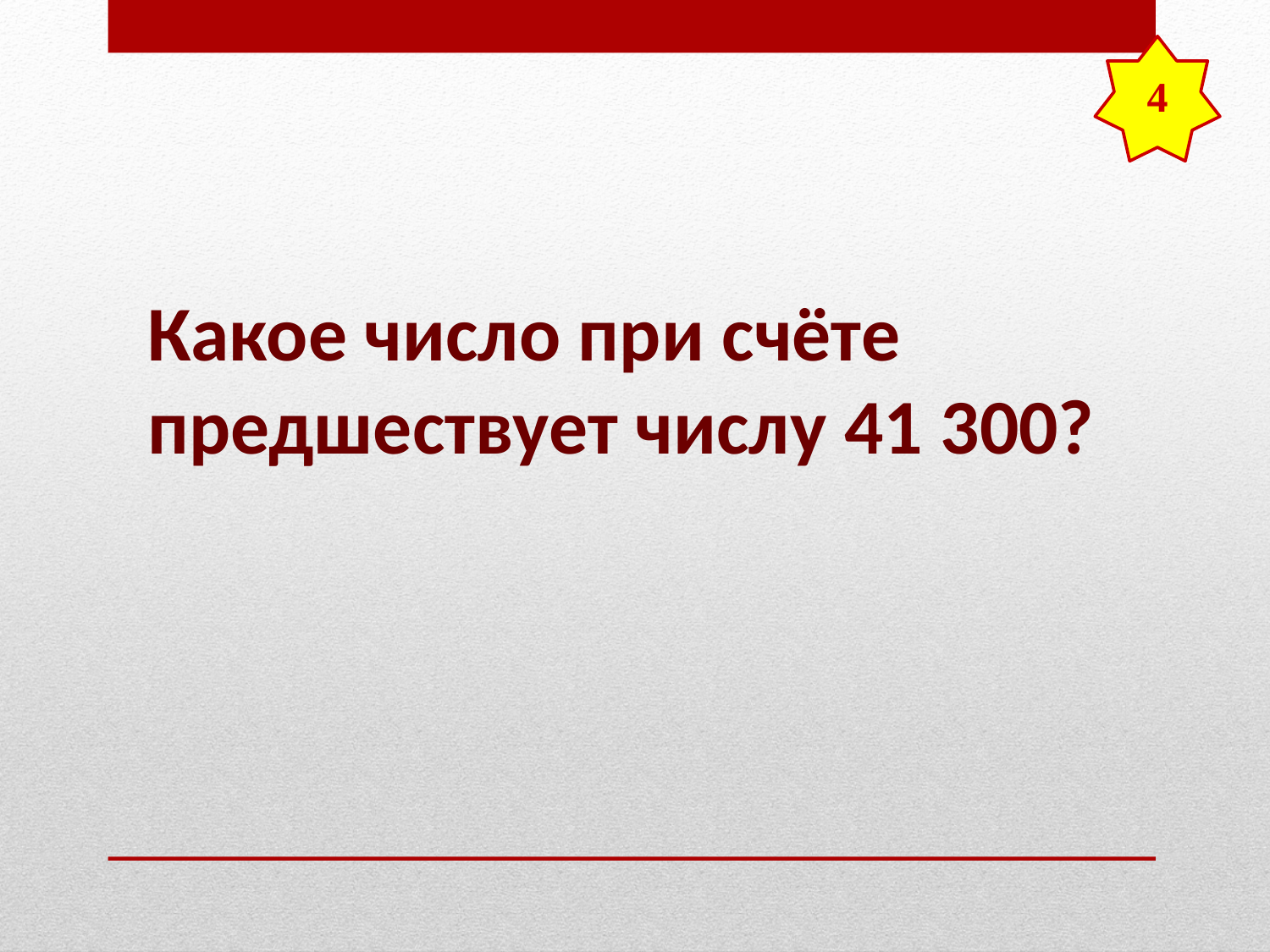

4
# Какое число при счёте предшествует числу 41 300?